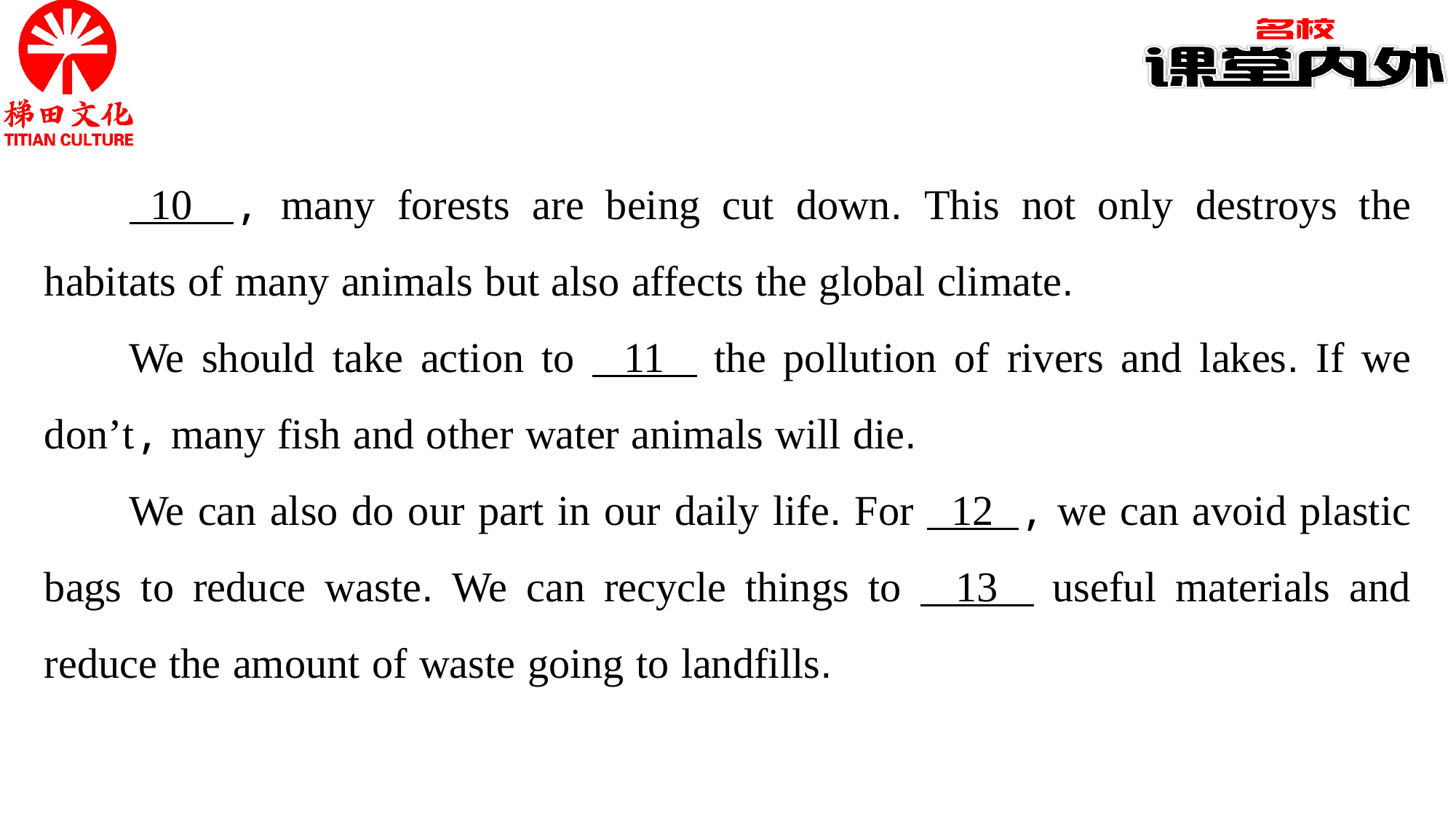

10  , many forests are being cut down. This not only destroys the habitats of many animals but also affects the global climate.
We should take action to   11   the pollution of rivers and lakes. If we don’t, many fish and other water animals will die.
We can also do our part in our daily life. For   12  , we can avoid plastic bags to reduce waste. We can recycle things to   13   useful materials and reduce the amount of waste going to landfills.